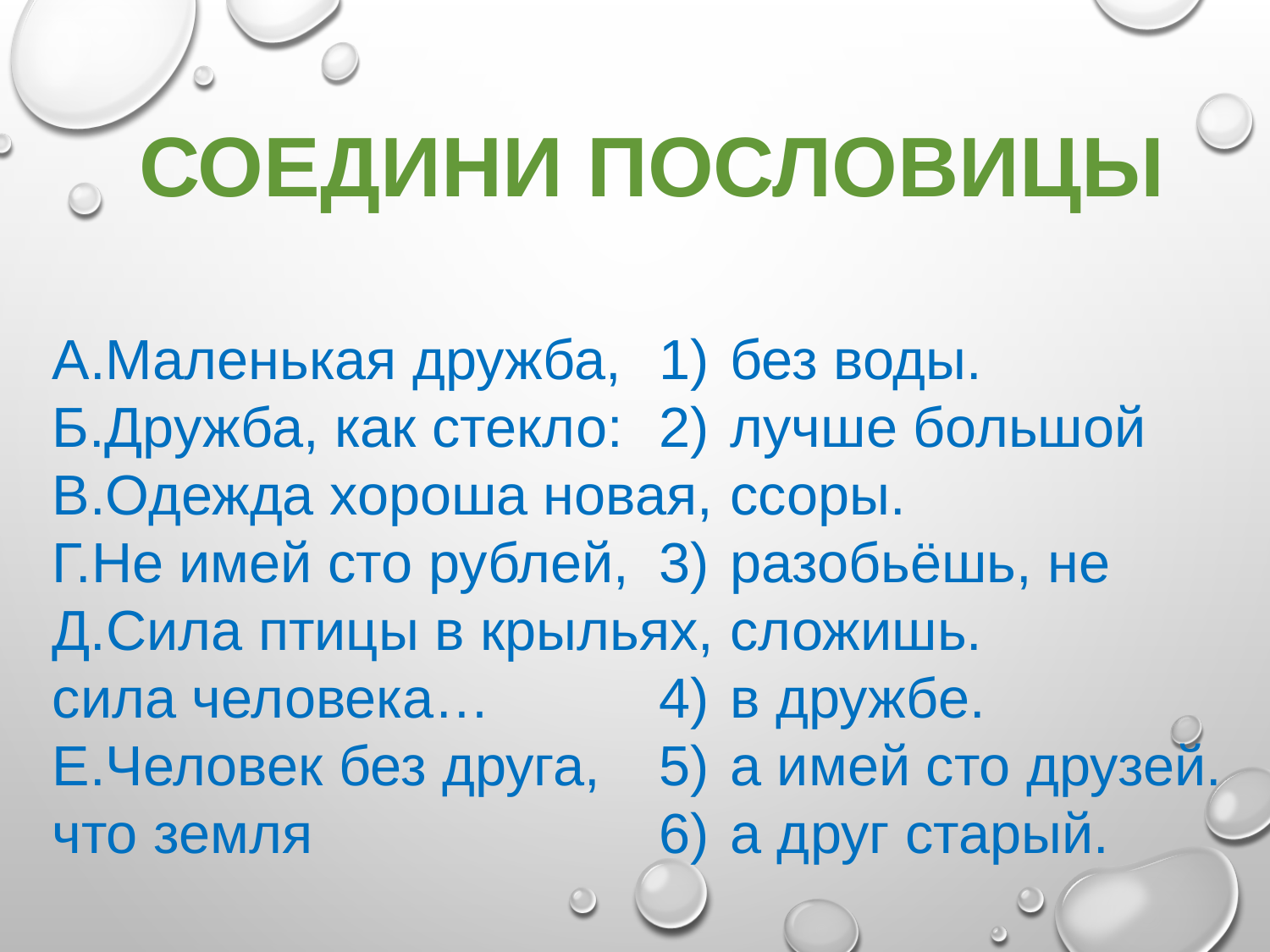

Соедини пословицы
А.Маленькая дружба,
Б.Дружба, как стекло:
В.Одежда хороша новая,
Г.Не имей сто рублей,
Д.Сила птицы в крыльях,
сила человека…
Е.Человек без друга,
что земля
без воды.
лучше большой ссоры.
разобьёшь, не сложишь.
в дружбе.
а имей сто друзей.
а друг старый.